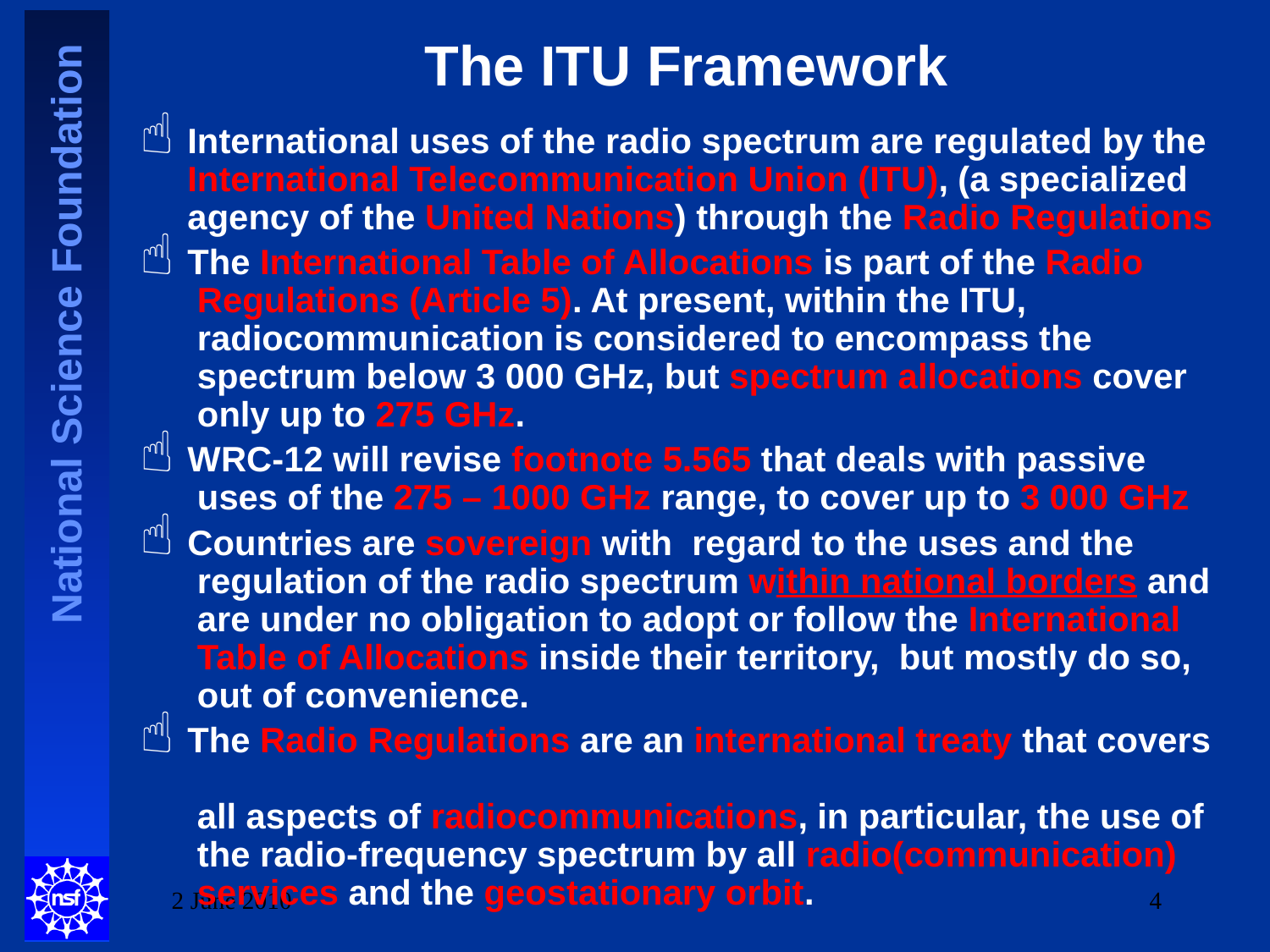

# The ITU Framework
International uses of the radio spectrum are regulated by the
International Telecommunication Union (ITU), (a specialized agency of the United Nations) through the Radio Regulations
The International Table of Allocations is part of the Radio
 Regulations (Article 5). At present, within the ITU,
 radiocommunication is considered to encompass the
 spectrum below 3 000 GHz, but spectrum allocations cover
 only up to 275 GHz.
WRC-12 will revise footnote 5.565 that deals with passive
 uses of the 275 – 1000 GHz range, to cover up to 3 000 GHz
Countries are sovereign with  regard to the uses and the
 regulation of the radio spectrum within national borders and
 are under no obligation to adopt or follow the International
 Table of Allocations inside their territory,  but mostly do so,
 out of convenience.
The Radio Regulations are an international treaty that covers
 all aspects of radiocommunications, in particular, the use of
 the radio-frequency spectrum by all radio(communication)
 services and the geostationary orbit.
2 June 2010
4